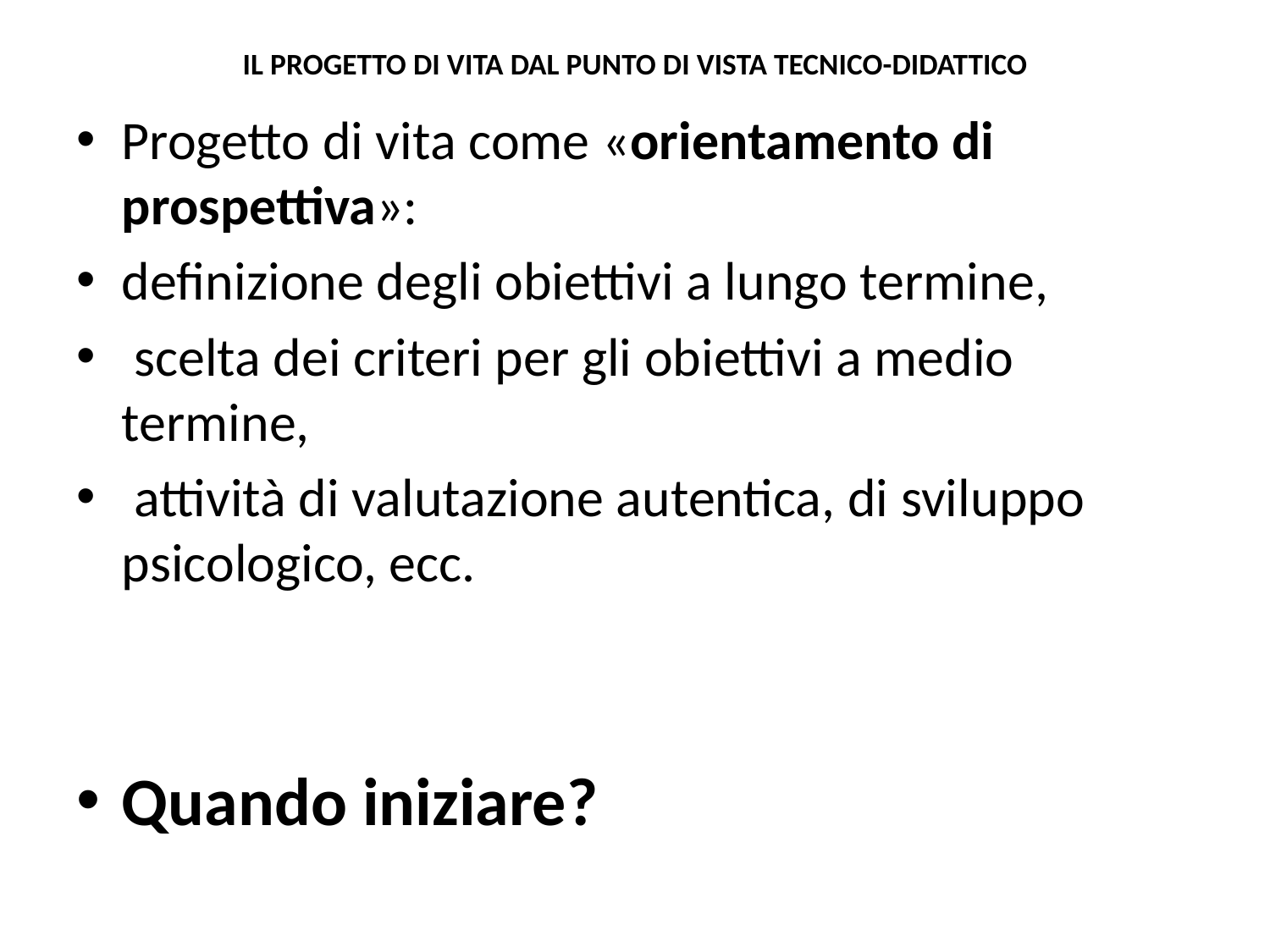

# IL PROGETTO DI VITA DAL PUNTO DI VISTA TECNICO-DIDATTICO
Progetto di vita come «orientamento di prospettiva»:
definizione degli obiettivi a lungo termine,
 scelta dei criteri per gli obiettivi a medio termine,
 attività di valutazione autentica, di sviluppo psicologico, ecc.

Quando iniziare?